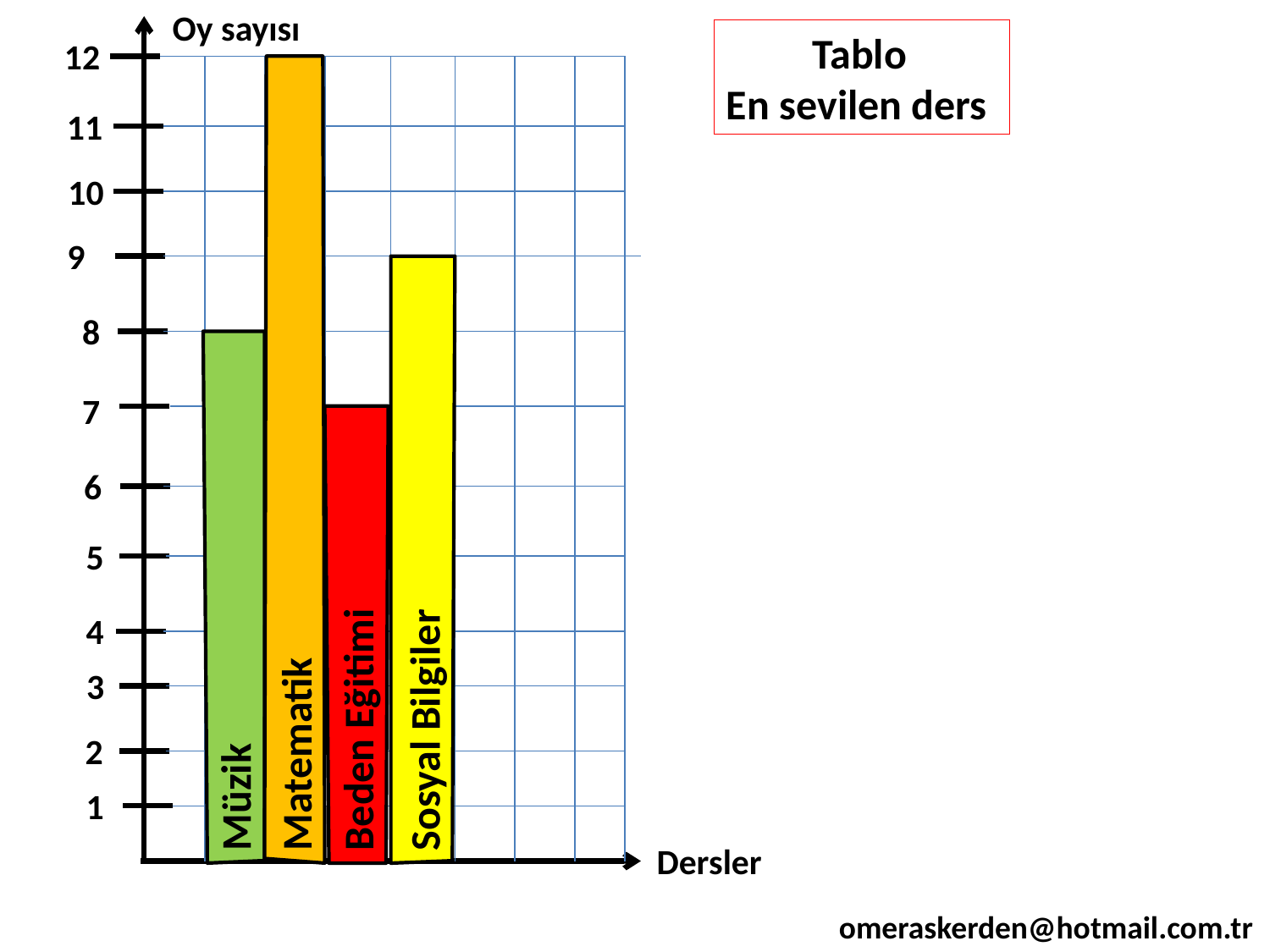

Oy sayısı
         Tablo
En sevilen ders
12
Matematik
11
10
9
Sosyal Bilgiler
8
Müzik
7
Beden Eğitimi
6
5
4
3
2
1
Dersler
omeraskerden@hotmail.com.tr